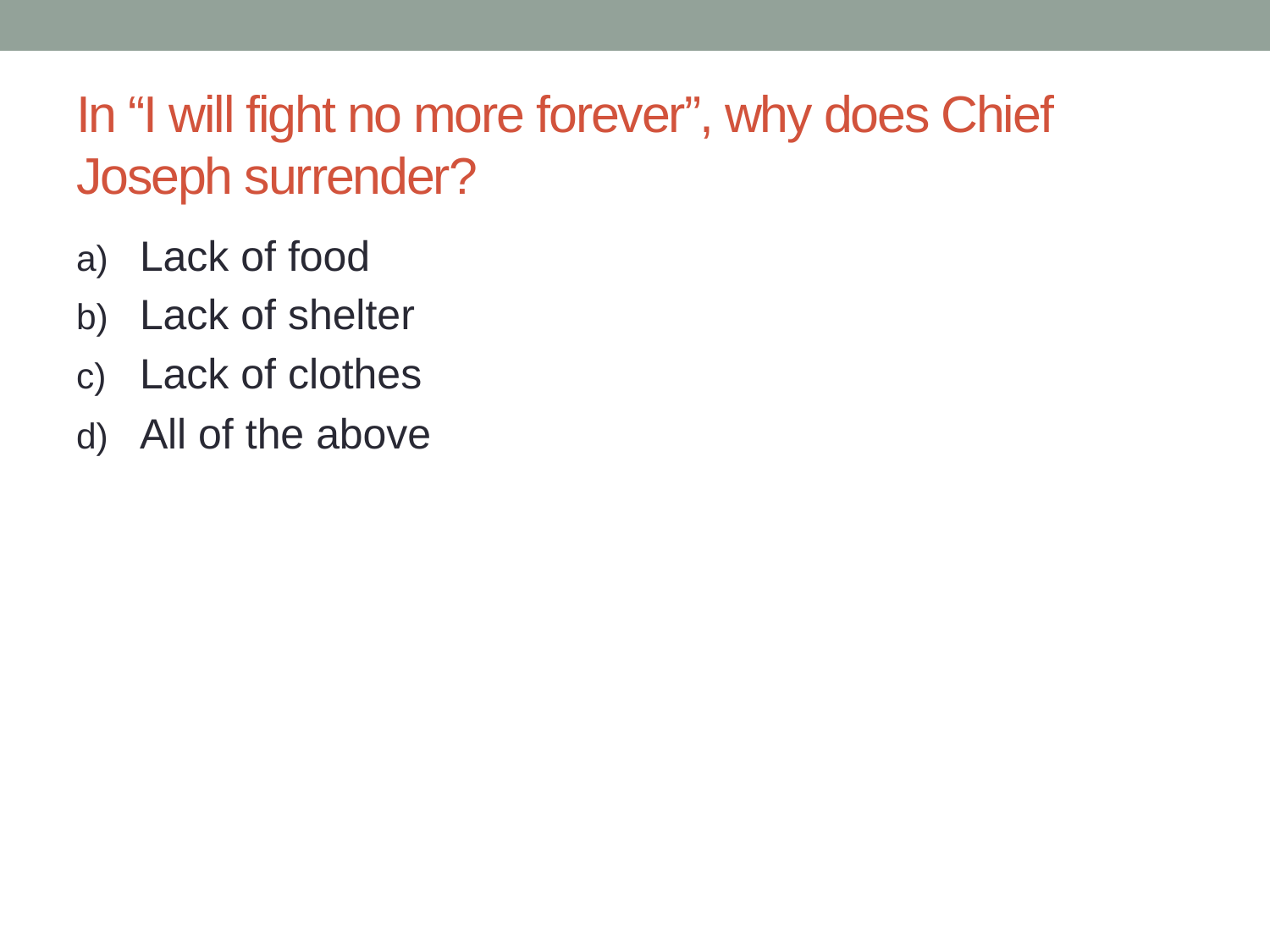

# In “I will fight no more forever”, why does Chief Joseph surrender?
Lack of food
Lack of shelter
Lack of clothes
All of the above